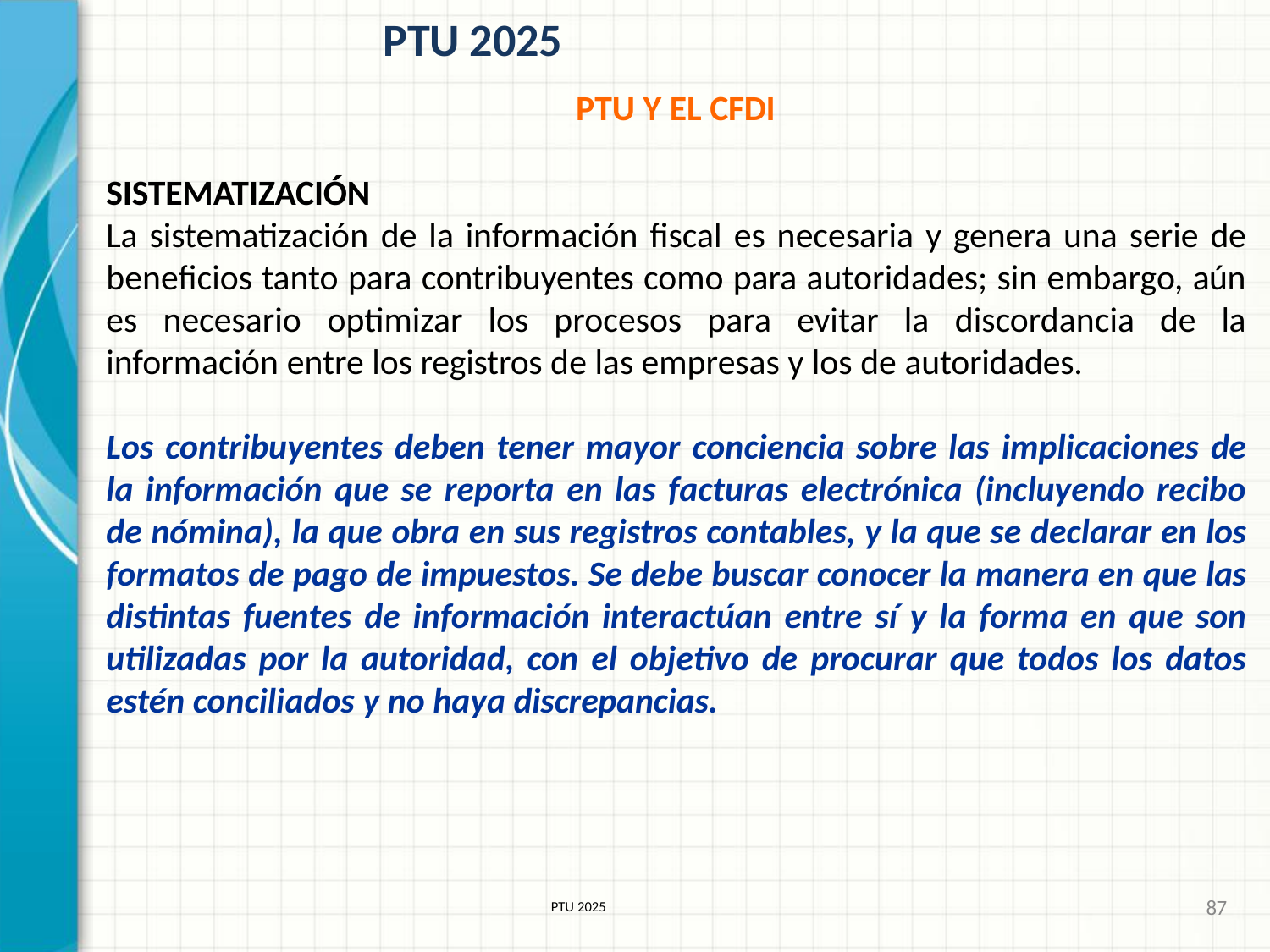

# PTU 2025
PTU Y EL CFDI
SISTEMATIZACIÓN
La sistematización de la información fiscal es necesaria y genera una serie de beneficios tanto para contribuyentes como para autoridades; sin embargo, aún es  necesario  optimizar  los  procesos  para  evitar  la  discordancia  de  la información entre los registros de las empresas y los de autoridades.
Los contribuyentes deben tener mayor conciencia sobre las implicaciones de la información que se reporta en las facturas electrónica (incluyendo recibo de nómina), la que obra en sus registros contables, y la que se declarar en los formatos de pago de impuestos. Se debe buscar conocer la manera en que las distintas fuentes de información interactúan entre sí y la forma en que son utilizadas por la autoridad, con el objetivo de procurar que todos los datos estén conciliados y no haya discrepancias.
87
PTU 2025